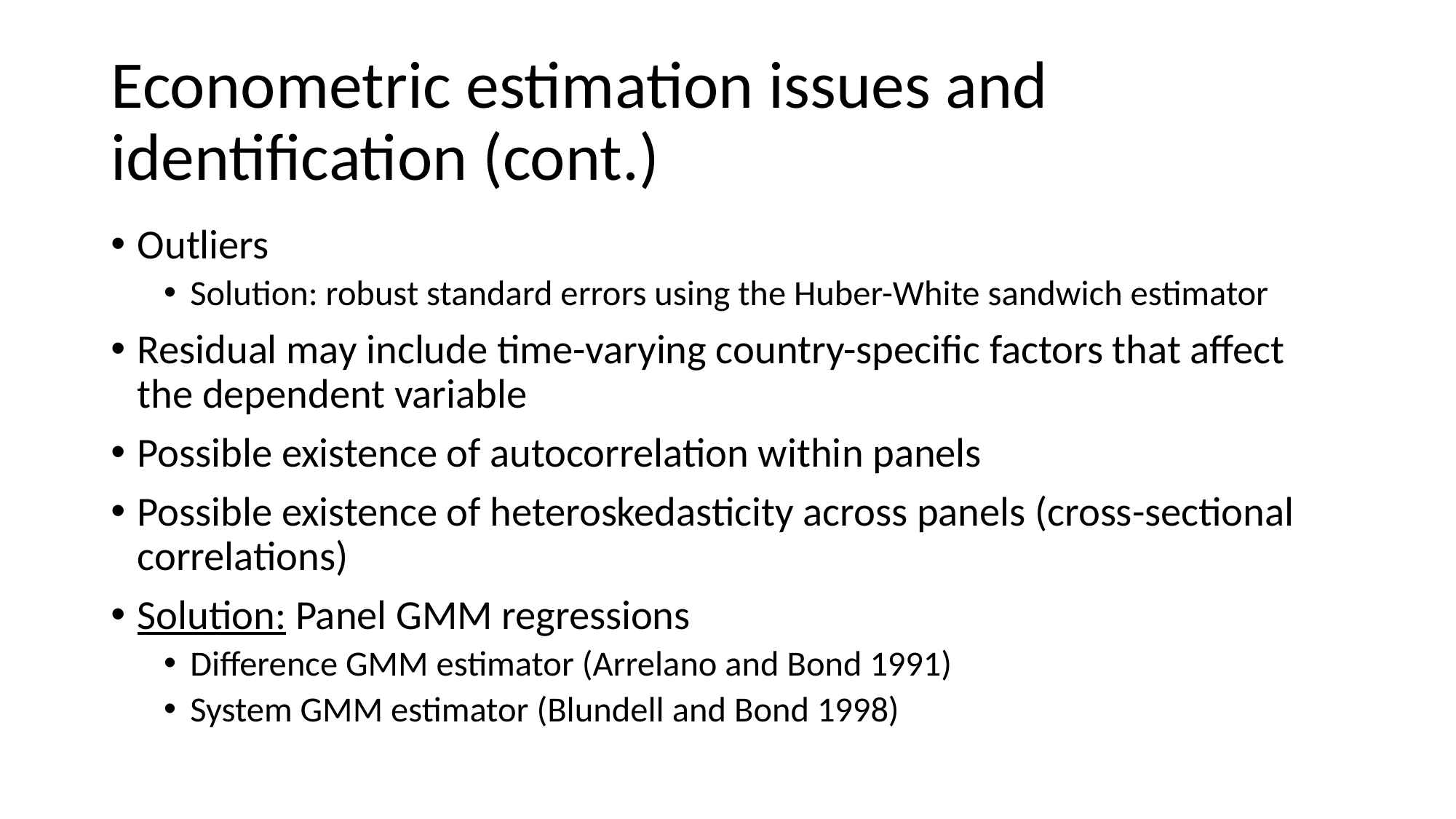

# Econometric estimation issues and identification (cont.)
Outliers
Solution: robust standard errors using the Huber-White sandwich estimator
Residual may include time-varying country-specific factors that affect the dependent variable
Possible existence of autocorrelation within panels
Possible existence of heteroskedasticity across panels (cross-sectional correlations)
Solution: Panel GMM regressions
Difference GMM estimator (Arrelano and Bond 1991)
System GMM estimator (Blundell and Bond 1998)